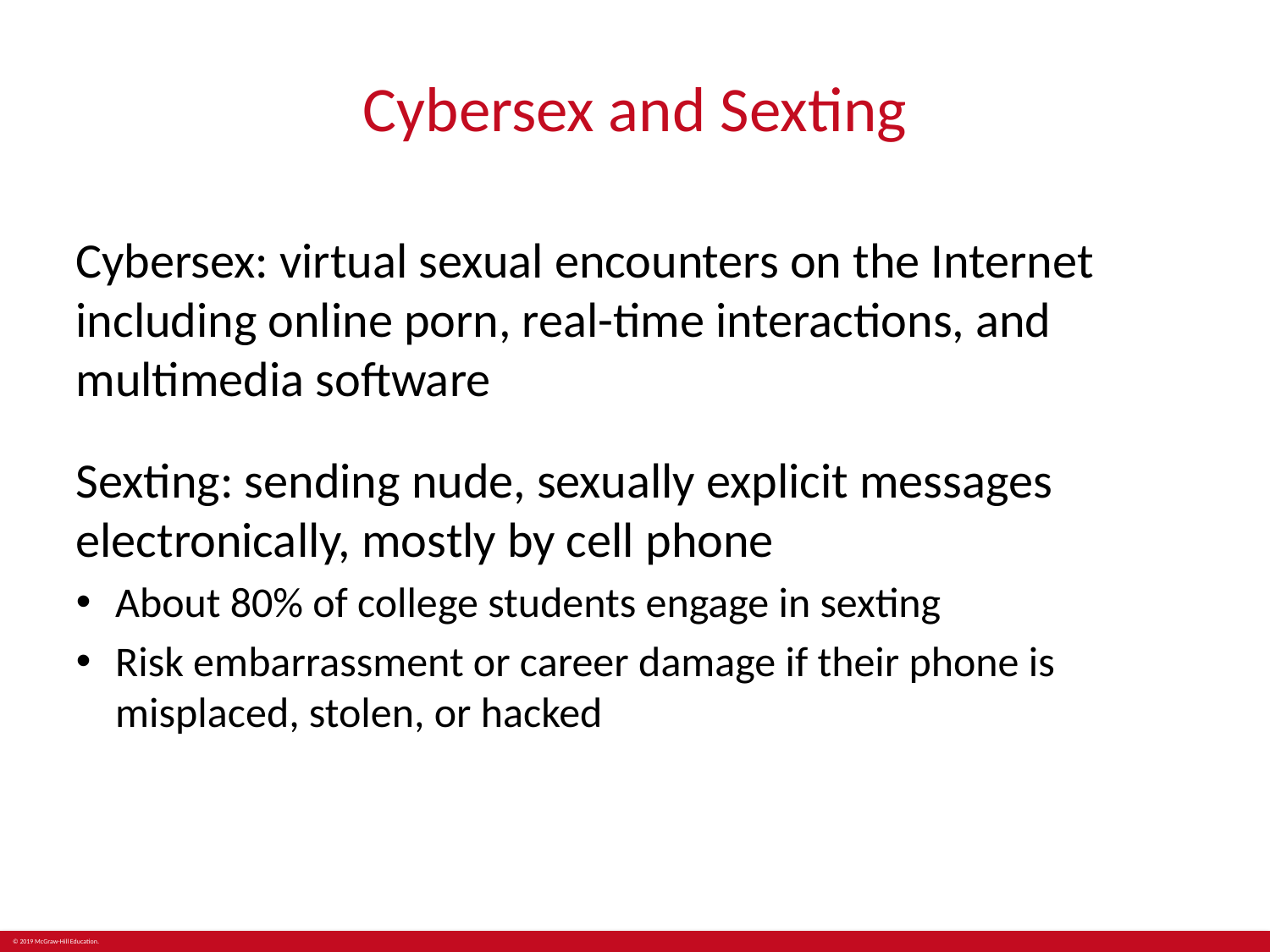

# Cybersex and Sexting
Cybersex: virtual sexual encounters on the Internet including online porn, real-time interactions, and multimedia software
Sexting: sending nude, sexually explicit messages electronically, mostly by cell phone
About 80% of college students engage in sexting
Risk embarrassment or career damage if their phone is misplaced, stolen, or hacked